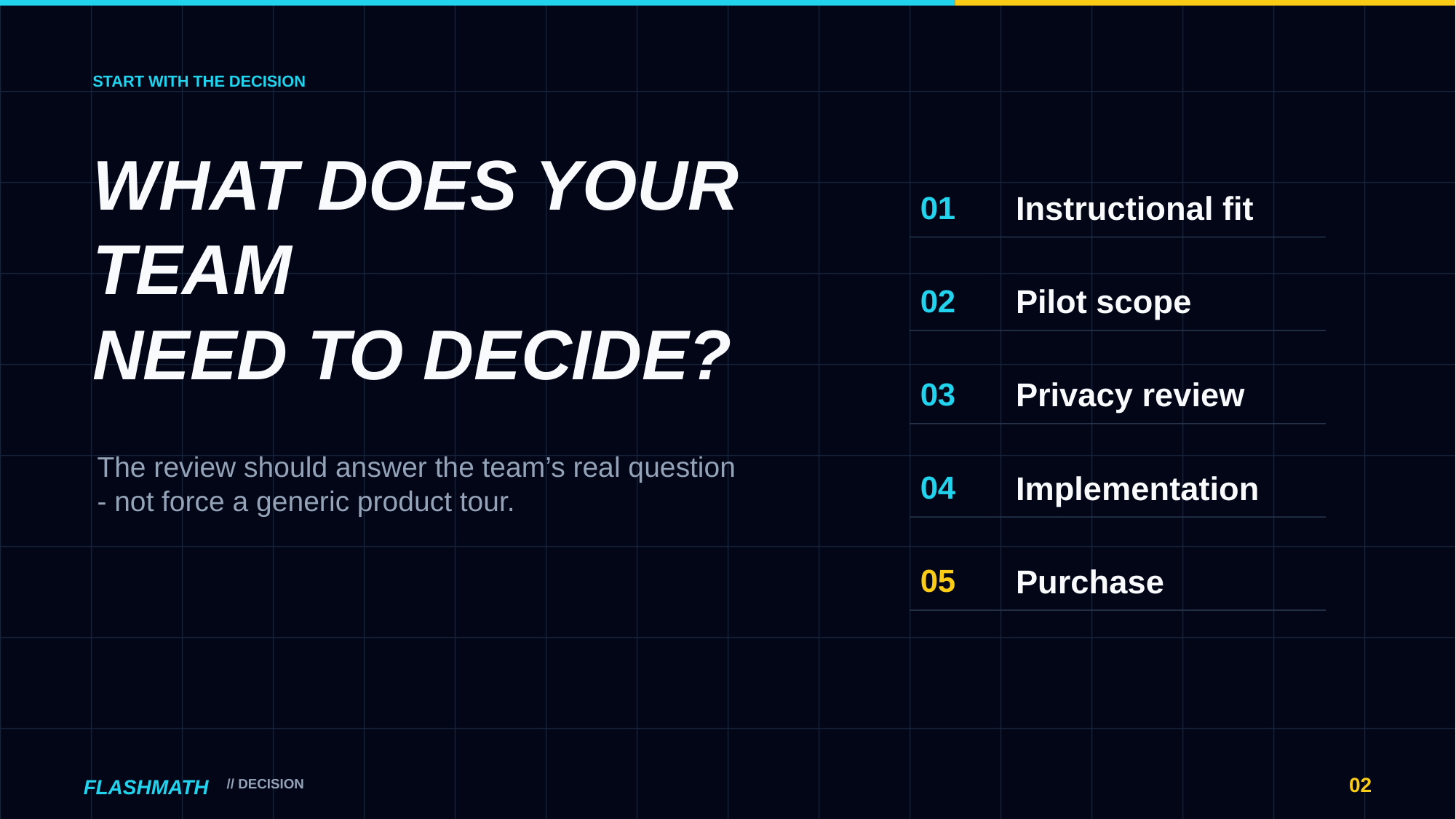

START WITH THE DECISION

WHAT DOES YOUR TEAM
NEED TO DECIDE?

01
Instructional fit

02
Pilot scope

03
Privacy review

The review should answer the team’s real question - not force a generic product tour.

04
Implementation

05
Purchase

02
FLASHMATH
// DECISION